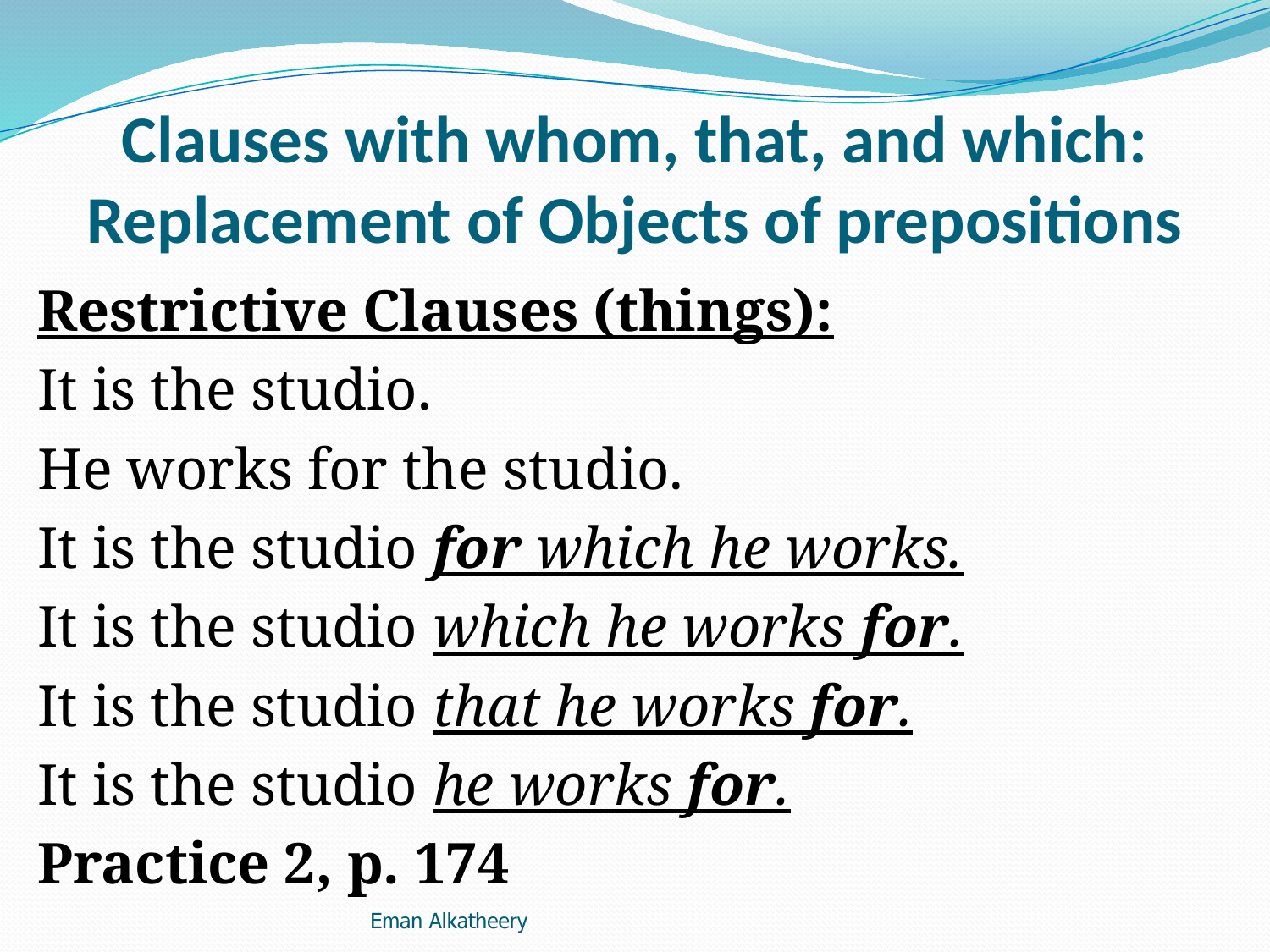

# Clauses with whom, that, and which: Replacement of Objects of prepositions
Restrictive Clauses (things):
It is the studio.
He works for the studio.
It is the studio for which he works.
It is the studio which he works for.
It is the studio that he works for.
It is the studio he works for.
Practice 2, p. 174
Eman Alkatheery